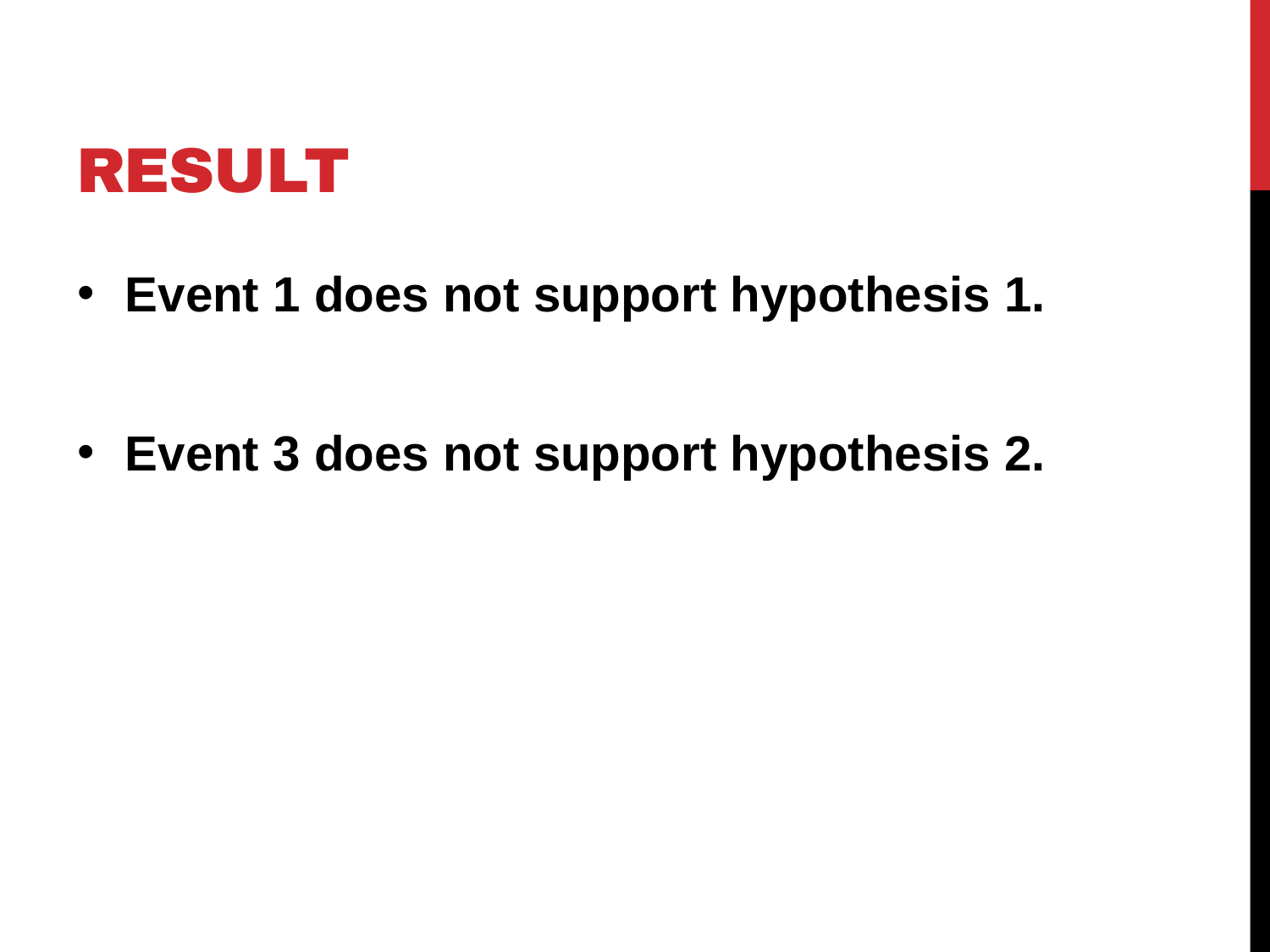

# Result
Event 1 does not support hypothesis 1.

Event 3 does not support hypothesis 2.